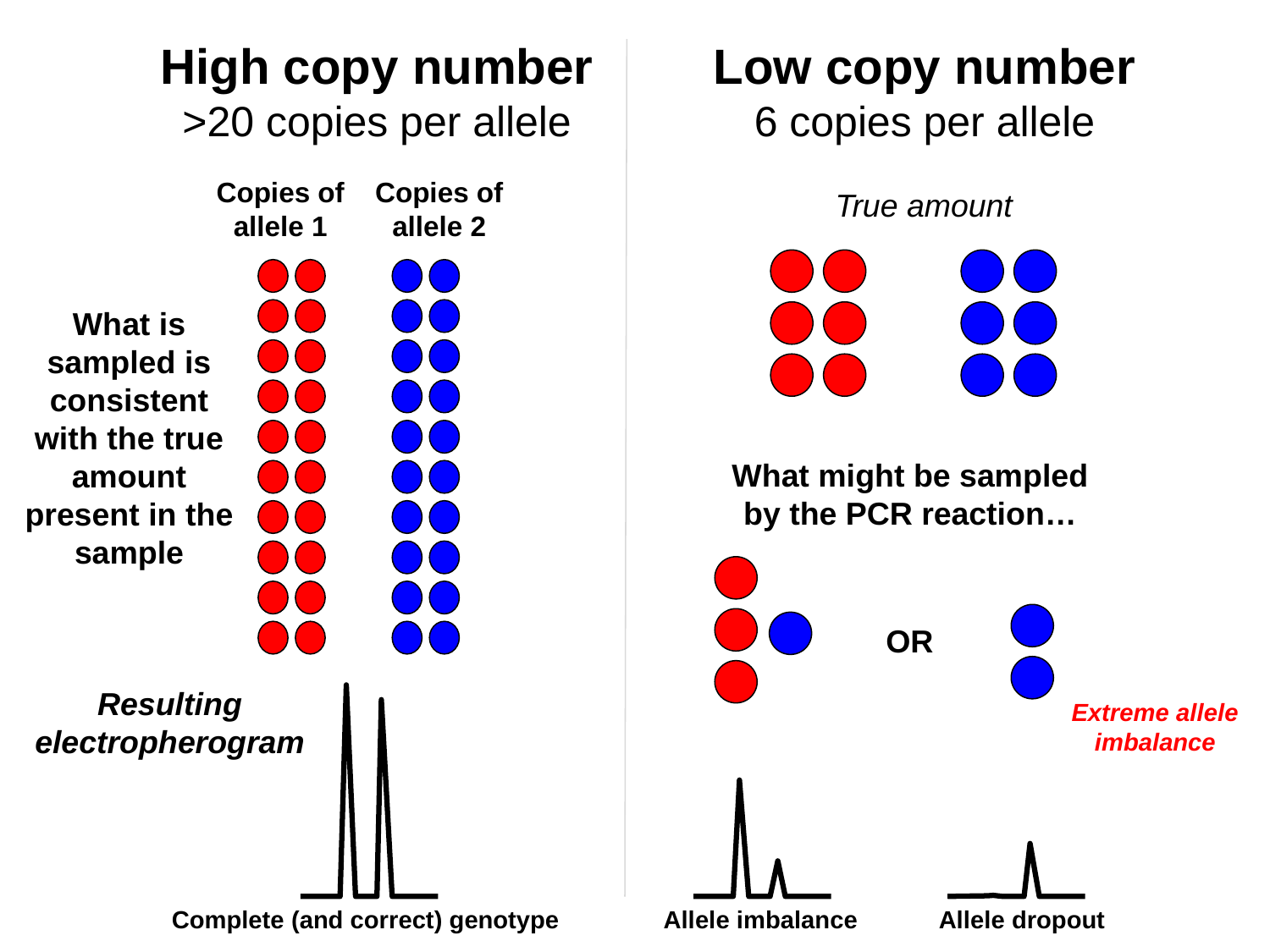

High copy number
>20 copies per allele
Low copy number
6 copies per allele
Copies of allele 1
Copies of allele 2
True amount

What is sampled is consistent with the true amount present in the sample

What might be sampled by the PCR reaction…

OR

Resulting electropherogram

Extreme allele imbalance

Complete (and correct) genotype
Allele imbalance
Allele dropout